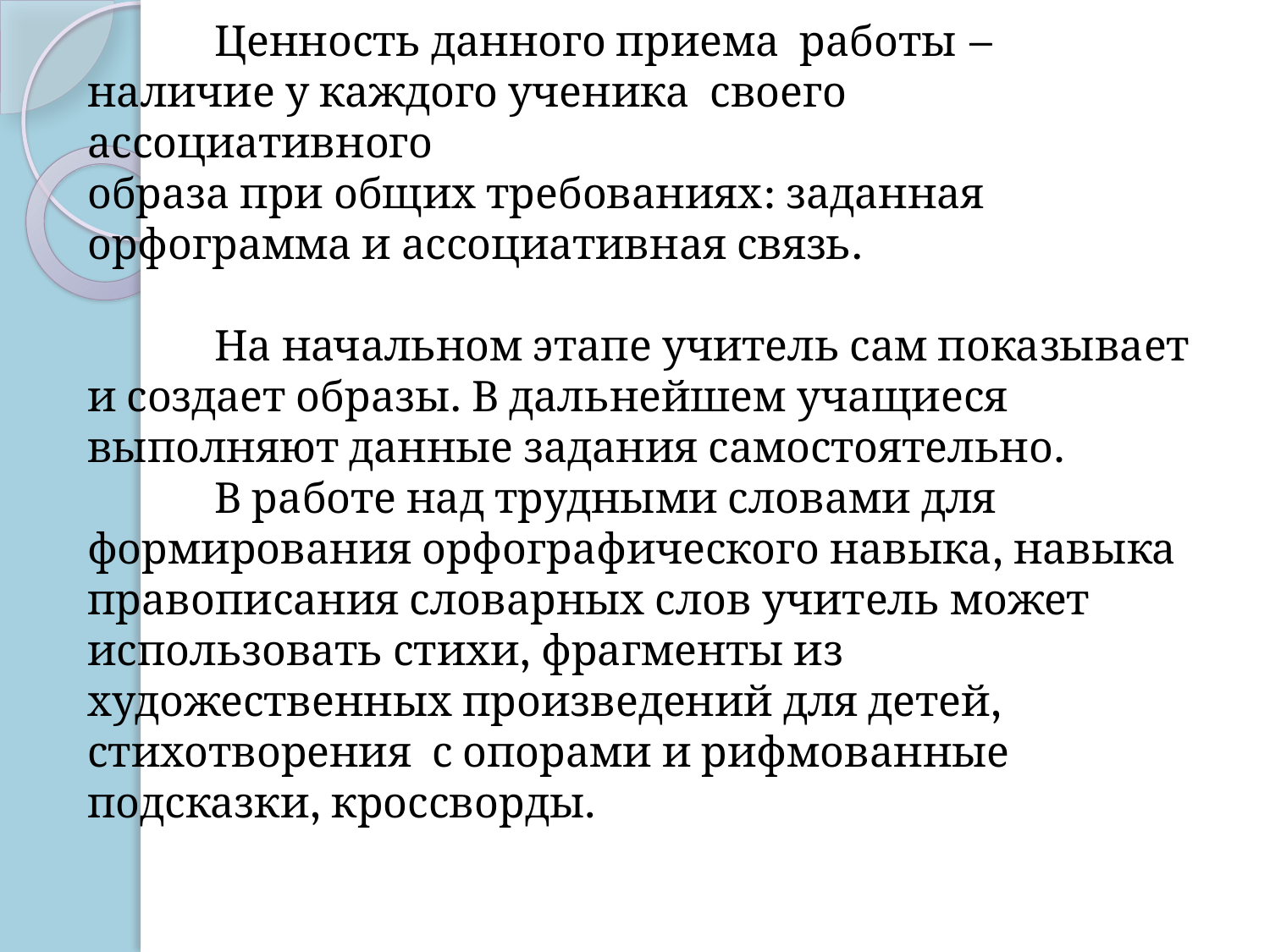

Ценность данного приема  работы –
наличие у каждого ученика  своего  ассоциативного
образа при общих требованиях: заданная орфограмма и ассоциативная связь.

	На начальном этапе учитель сам показывает и создает образы. В дальнейшем учащиеся выполняют данные задания самостоятельно.
	В работе над трудными словами для формирования орфографического навыка, навыка правописания словарных слов учитель может использовать стихи, фрагменты из художественных произведений для детей, стихотворения  с опорами и рифмованные подсказки, кроссворды.